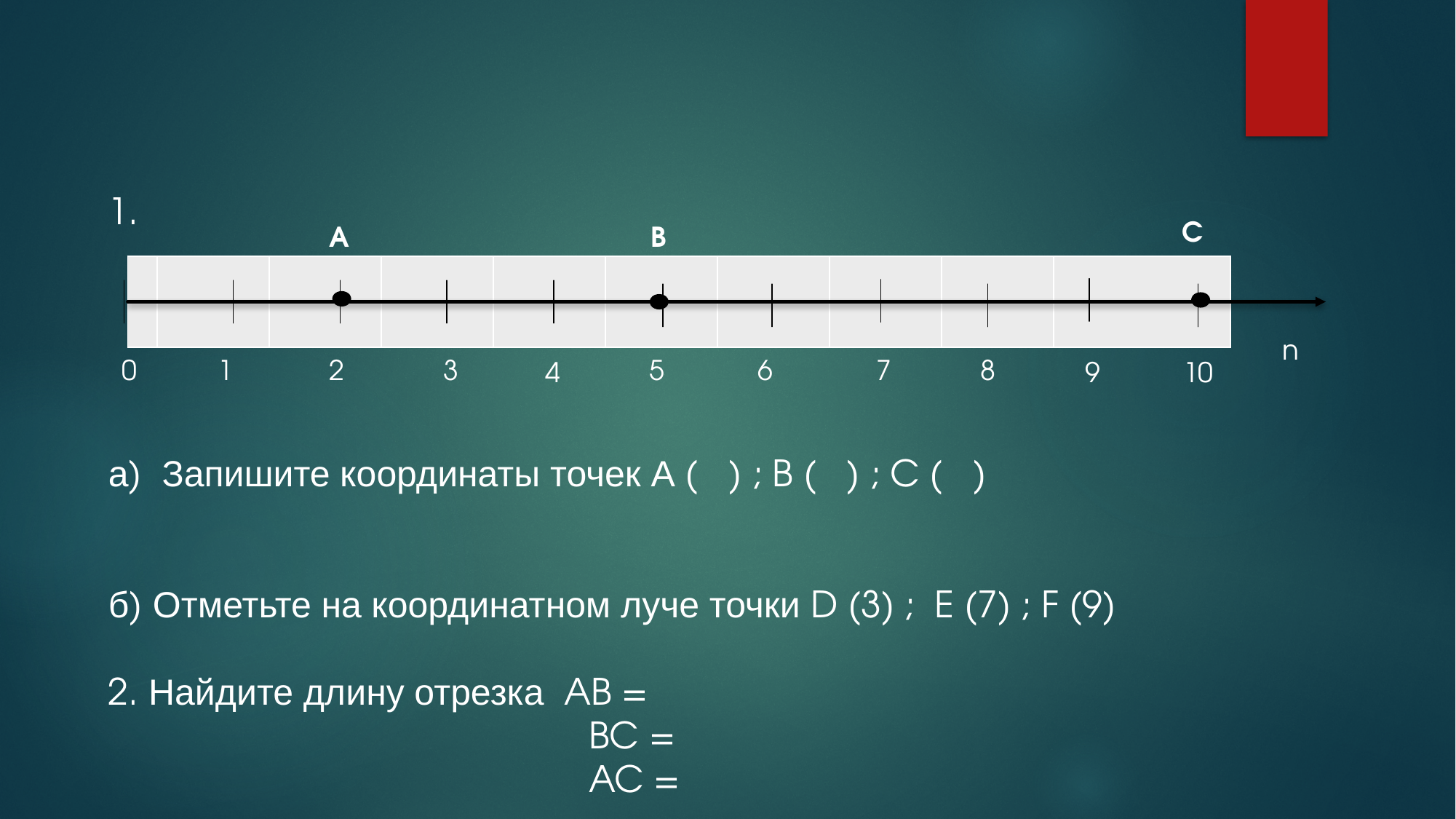

# 1. а)  Запишите координаты точек А (   ) ; B (   ) ; C (   ) б) Отметьте на координатном луче точки D (3) ;  E (7) ; F (9) 2. Найдите длину отрезка  AB = BC = AC =
C
A
B
|  |  |  |  |  |  |  |  |  |  |
| --- | --- | --- | --- | --- | --- | --- | --- | --- | --- |
|  |  |  |  |  |  |  |  |  |  |

n
0
1
2
3
5
6
7
8
4
9
10